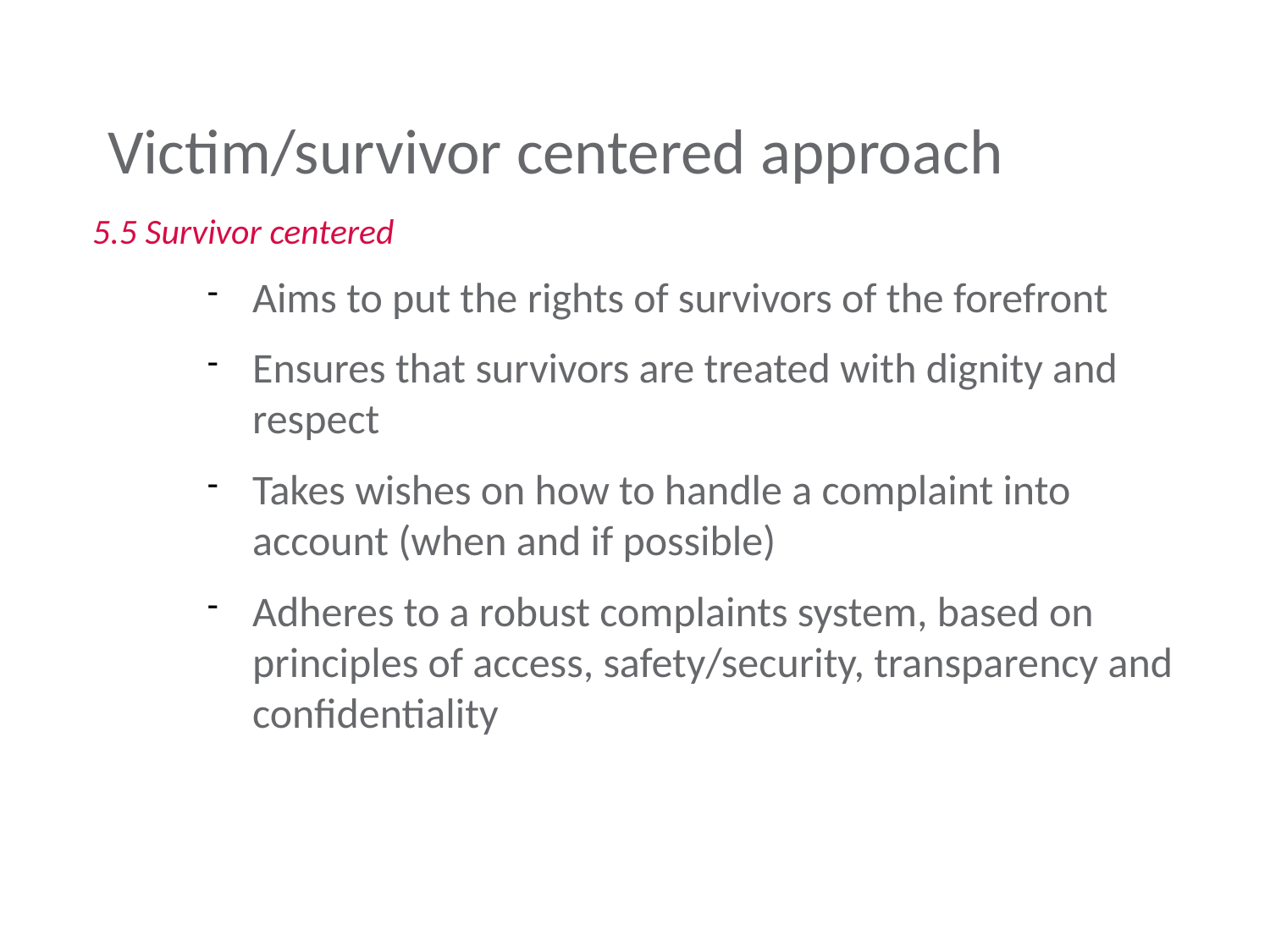

Victim/survivor centered approach
5.5 Survivor centered
Aims to put the rights of survivors of the forefront
Ensures that survivors are treated with dignity and respect
Takes wishes on how to handle a complaint into account (when and if possible)
Adheres to a robust complaints system, based on principles of access, safety/security, transparency and confidentiality